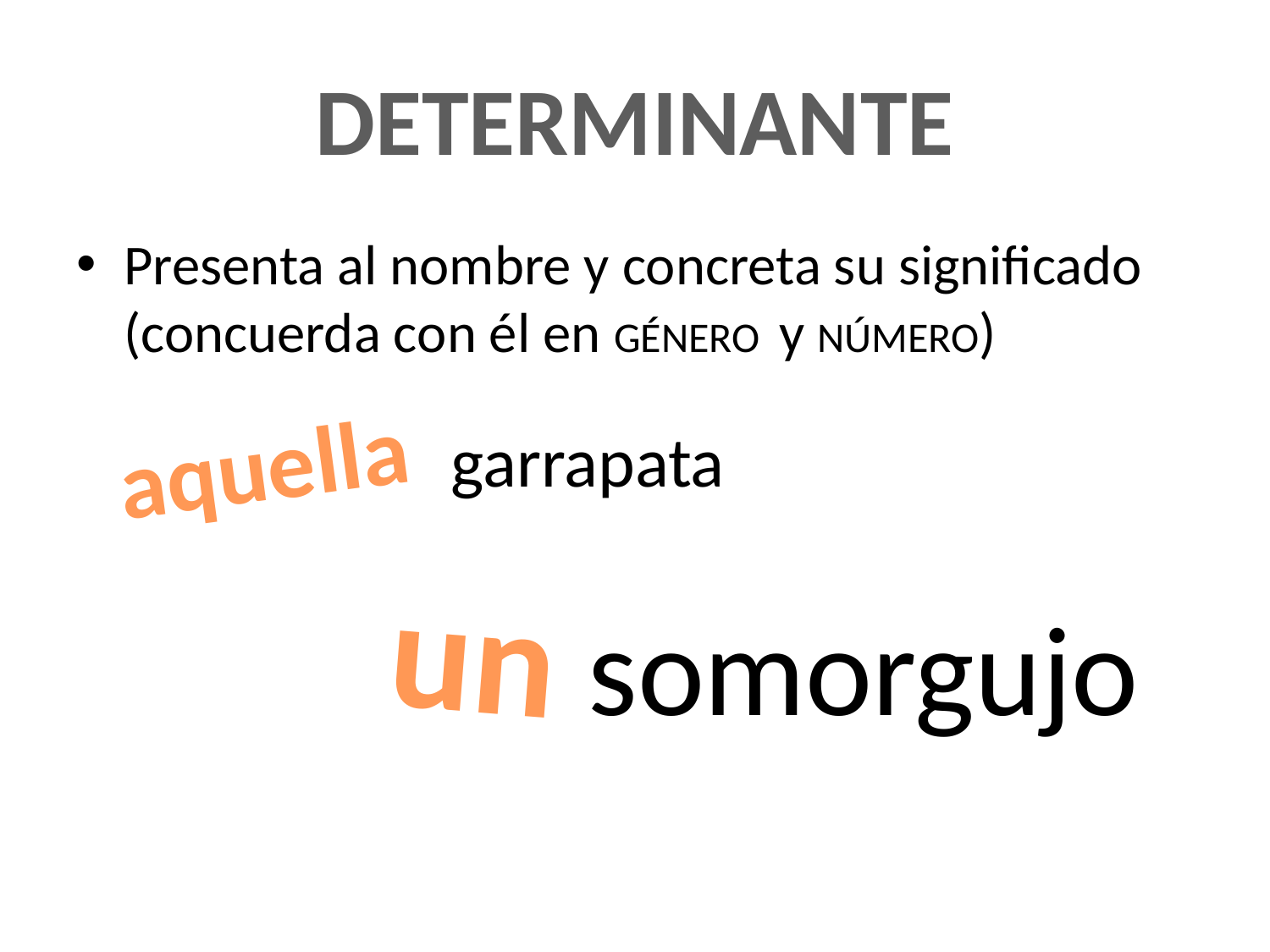

# DETERMINANTE
Presenta al nombre y concreta su significado (concuerda con él en GÉNERO  y NÚMERO)

aquella
garrapata
un
somorgujo